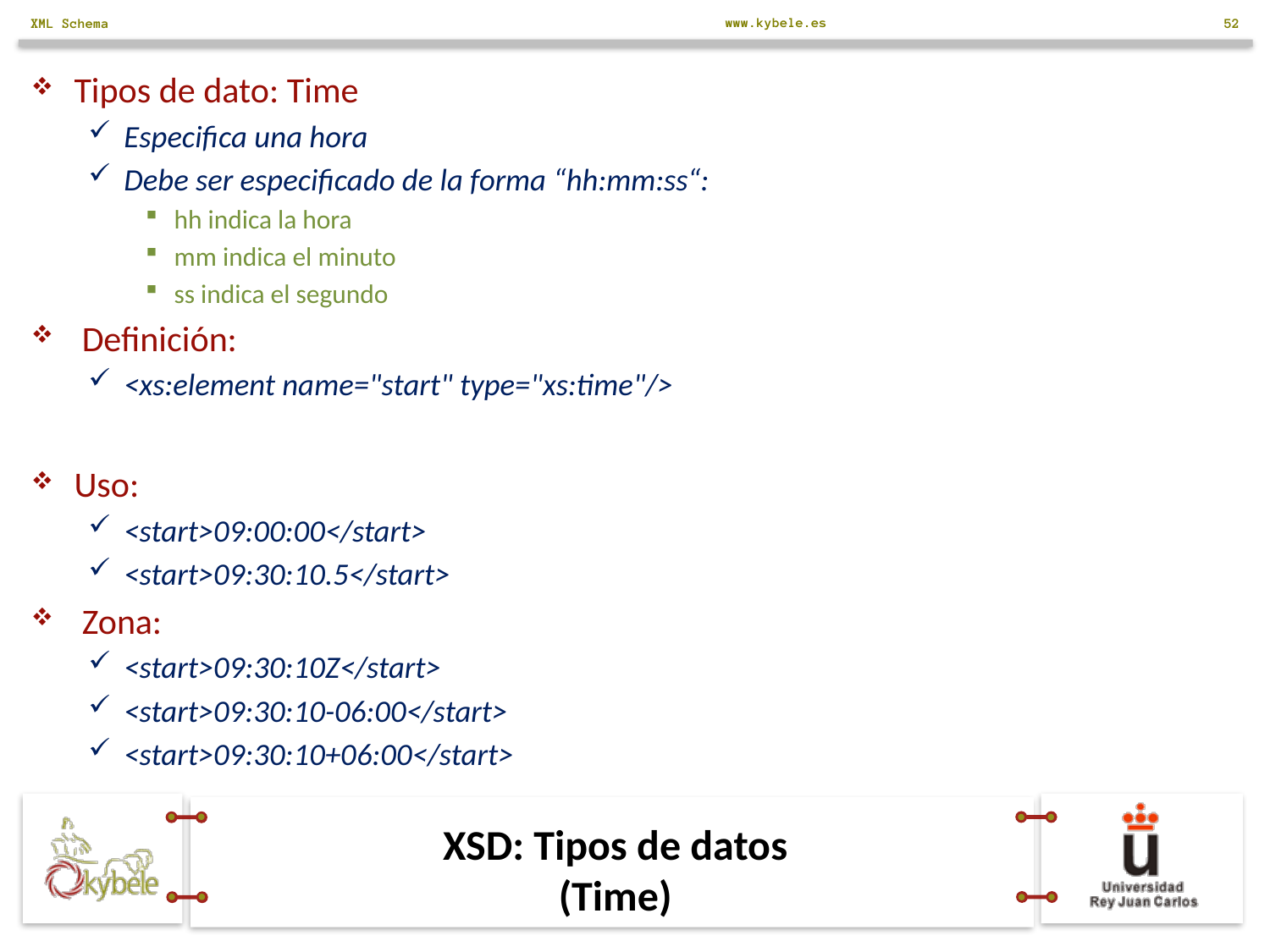

XML Schema
52
Tipos de dato: Time
Especifica una hora
Debe ser especificado de la forma “hh:mm:ss“:
hh indica la hora
mm indica el minuto
ss indica el segundo
 Definición:
<xs:element name="start" type="xs:time"/>

Uso:
<start>09:00:00</start>
<start>09:30:10.5</start>
 Zona:
<start>09:30:10Z</start>
<start>09:30:10-06:00</start>
<start>09:30:10+06:00</start>
# XSD: Tipos de datos (Time)